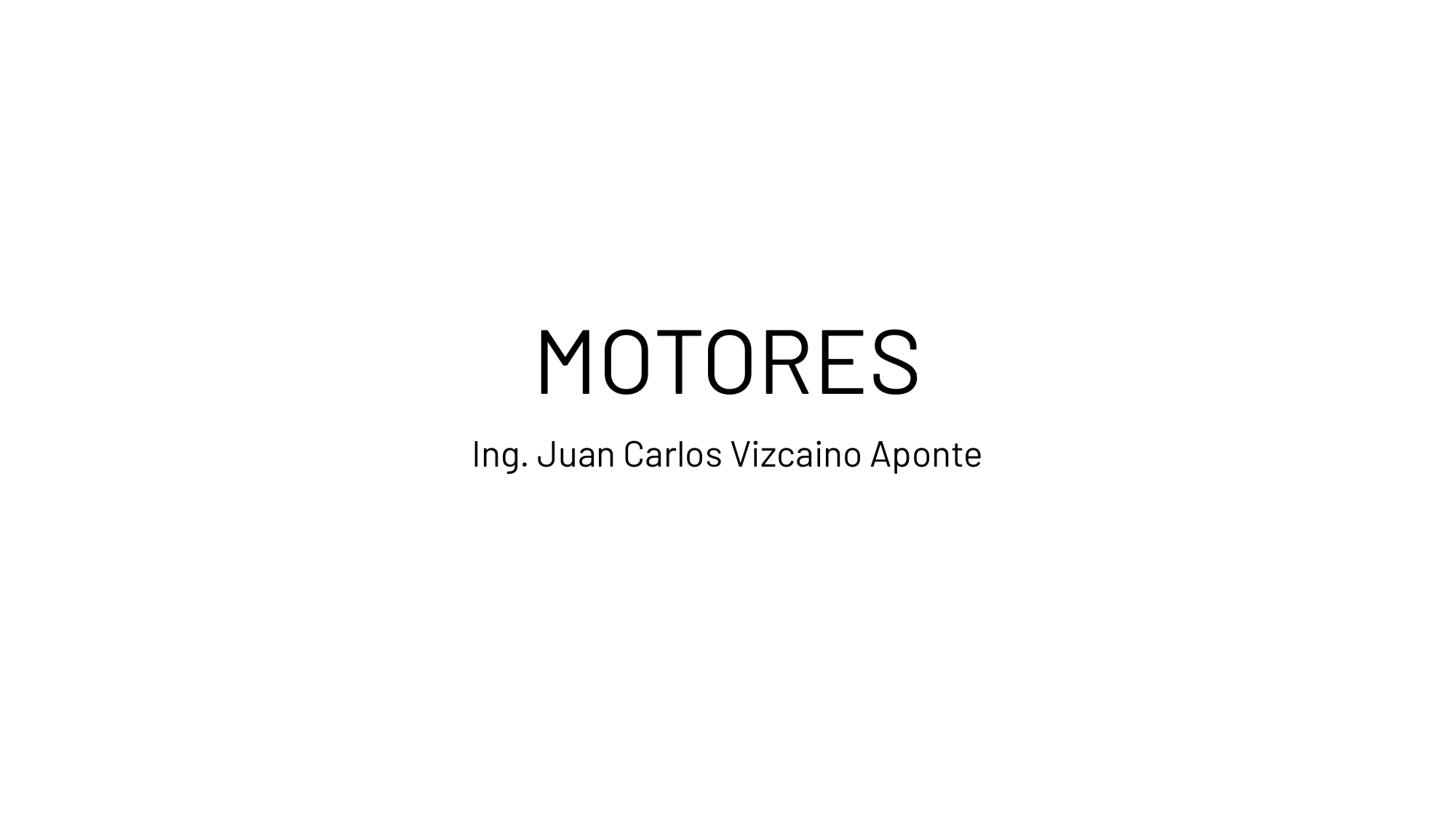

# MOTORES
Ing. Juan Carlos Vizcaino Aponte